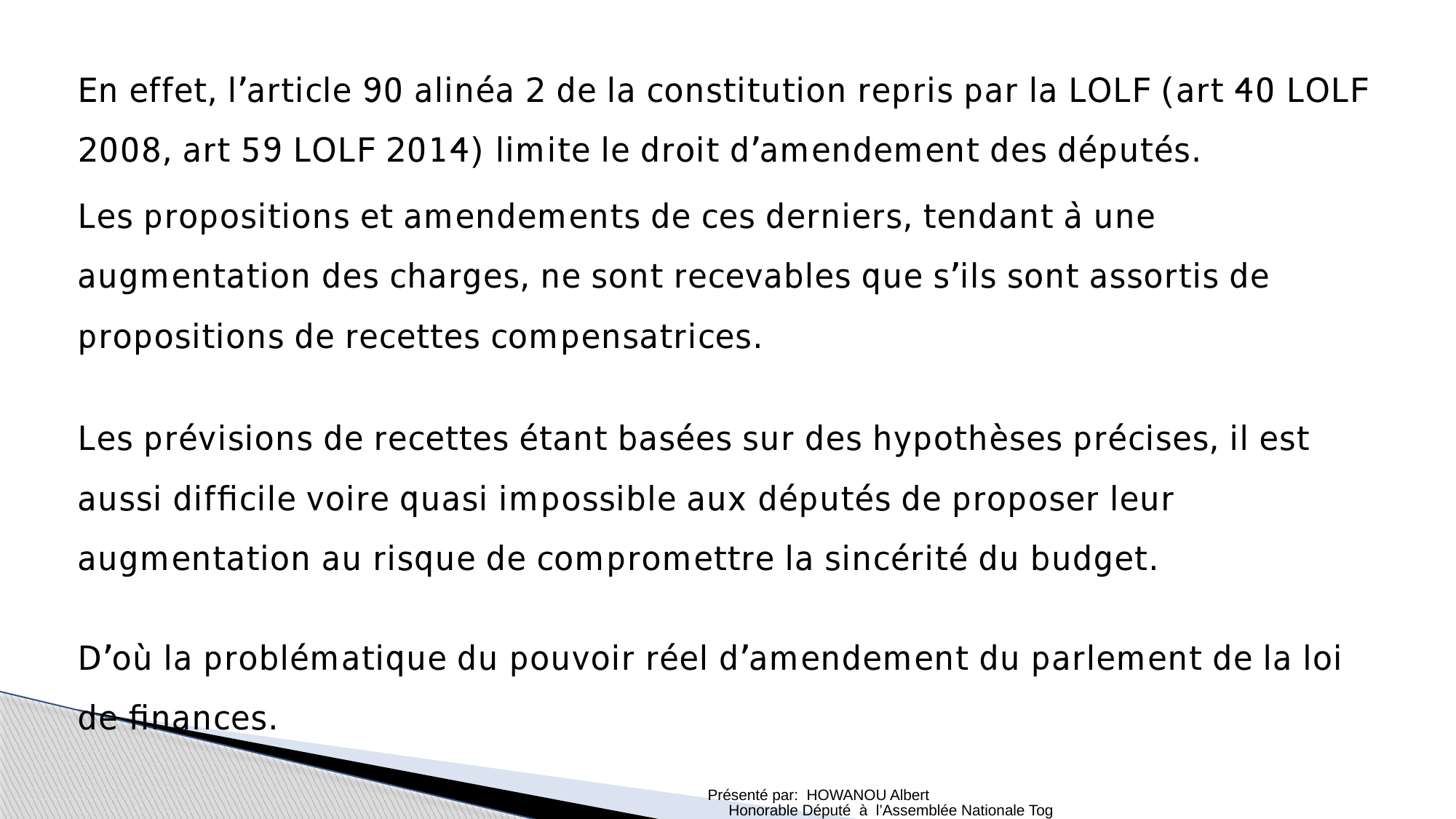

En effet, l’article 90 alinéa 2 de la constitution repris par la LOLF (art 40 LOLF 2008, art 59 LOLF 2014) limite le droit d’amendement des députés.
Les propositions et amendements de ces derniers, tendant à une augmentation des charges, ne sont recevables que s’ils sont assortis de propositions de recettes compensatrices.

Les prévisions de recettes étant basées sur des hypothèses précises, il est aussi difficile voire quasi impossible aux députés de proposer leur augmentation au risque de compromettre la sincérité du budget.

D’où la problématique du pouvoir réel d’amendement du parlement de la loi de finances.

Présenté par:  HOWANOU Albert                                    Honorable Député  à  l’Assemblée Nationale Togolaise